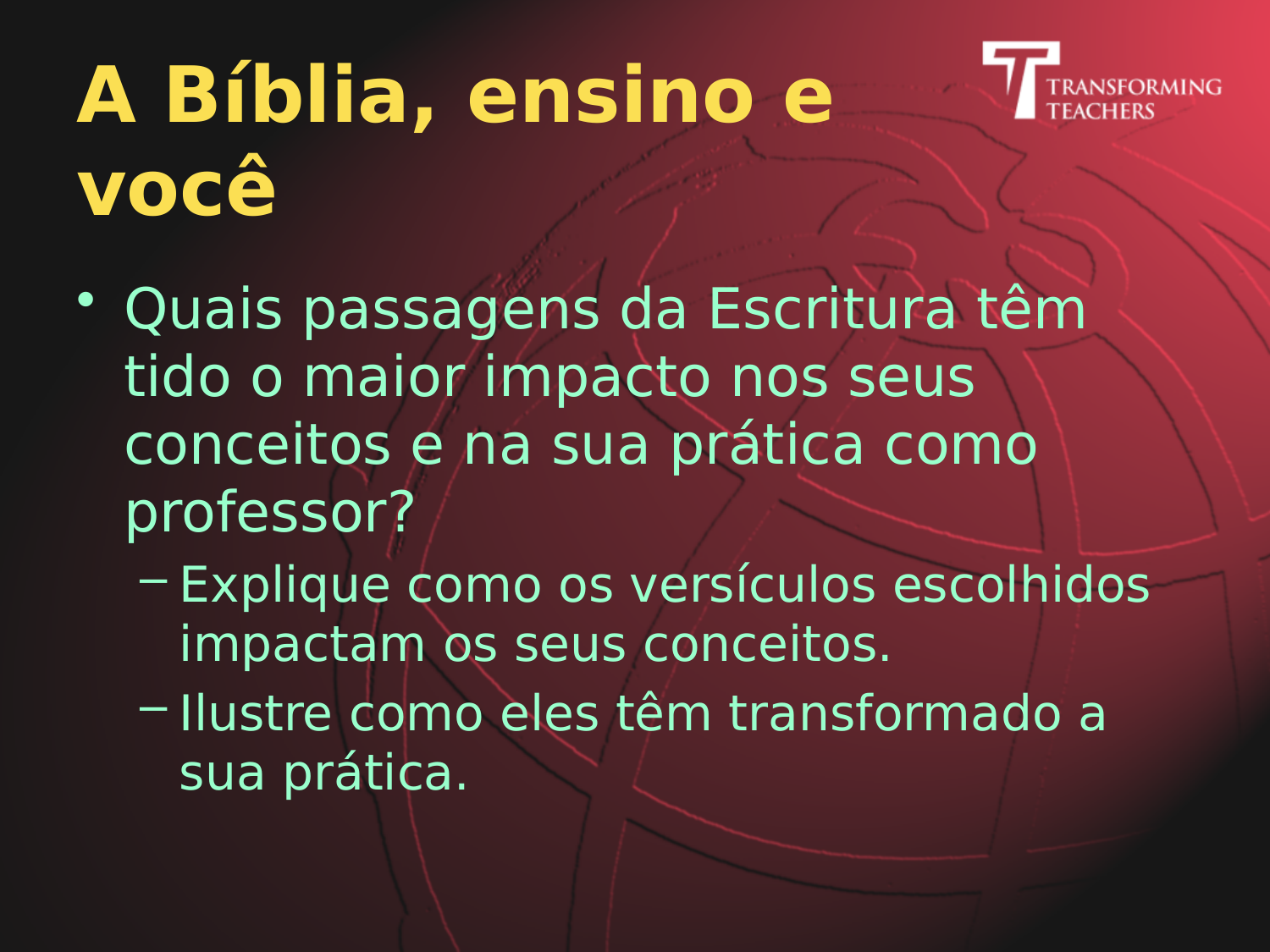

# A Bíblia, ensino e você
Quais passagens da Escritura têm tido o maior impacto nos seus conceitos e na sua prática como professor?
Explique como os versículos escolhidos impactam os seus conceitos.
Ilustre como eles têm transformado a sua prática.